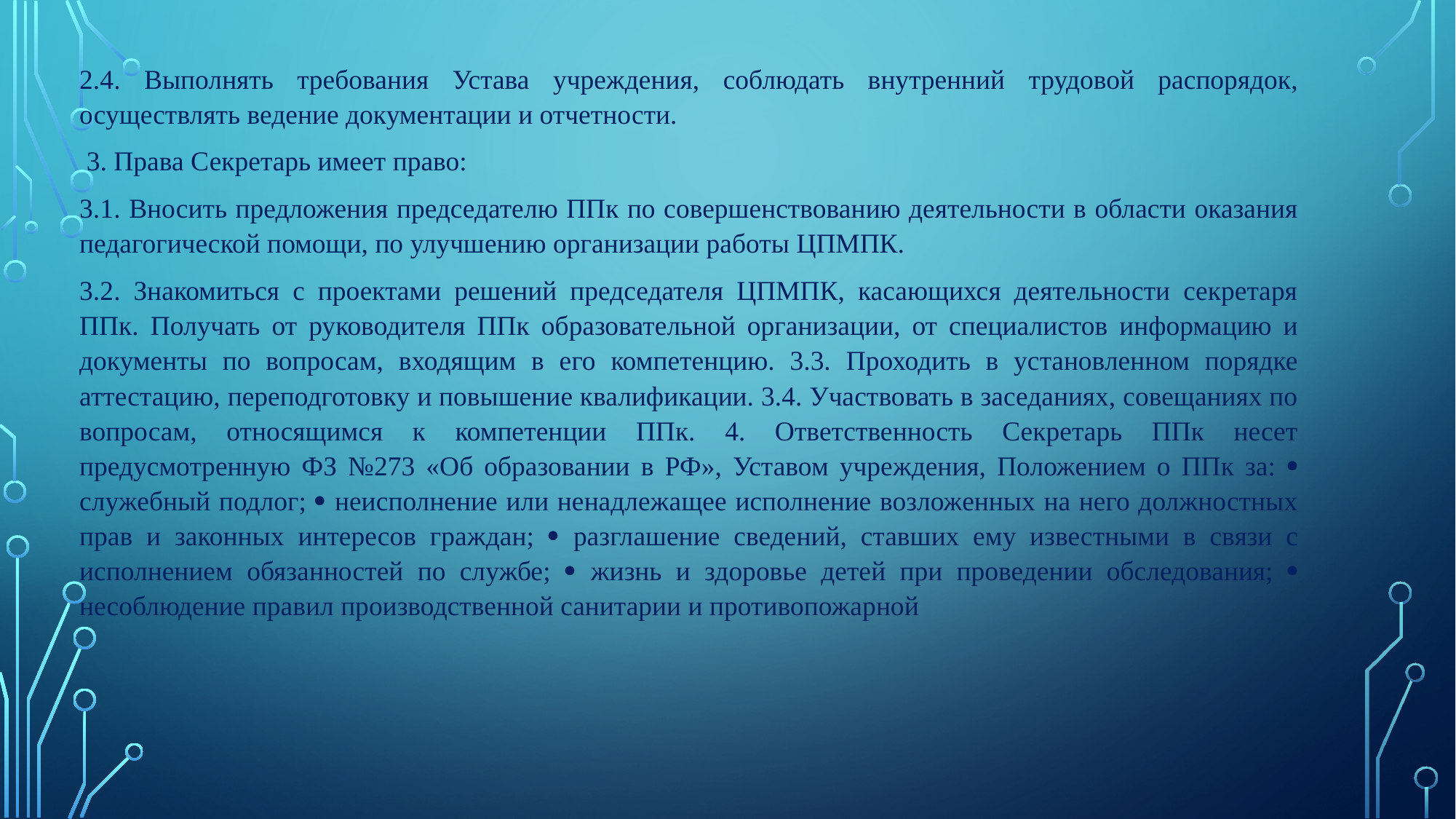

2.4. Выполнять требования Устава учреждения, соблюдать внутренний трудовой распорядок, осуществлять ведение документации и отчетности.
 3. Права Секретарь имеет право:
3.1. Вносить предложения председателю ППк по совершенствованию деятельности в области оказания педагогической помощи, по улучшению организации работы ЦПМПК.
3.2. Знакомиться с проектами решений председателя ЦПМПК, касающихся деятельности секретаря ППк. Получать от руководителя ППк образовательной организации, от специалистов информацию и документы по вопросам, входящим в его компетенцию. 3.3. Проходить в установленном порядке аттестацию, переподготовку и повышение квалификации. 3.4. Участвовать в заседаниях, совещаниях по вопросам, относящимся к компетенции ППк. 4. Ответственность Секретарь ППк несет предусмотренную ФЗ №273 «Об образовании в РФ», Уставом учреждения, Положением о ППк за: • служебный подлог; • неисполнение или ненадлежащее исполнение возложенных на него должностных прав и законных интересов граждан; • разглашение сведений, ставших ему известными в связи с исполнением обязанностей по службе; • жизнь и здоровье детей при проведении обследования; • несоблюдение правил производственной санитарии и противопожарной